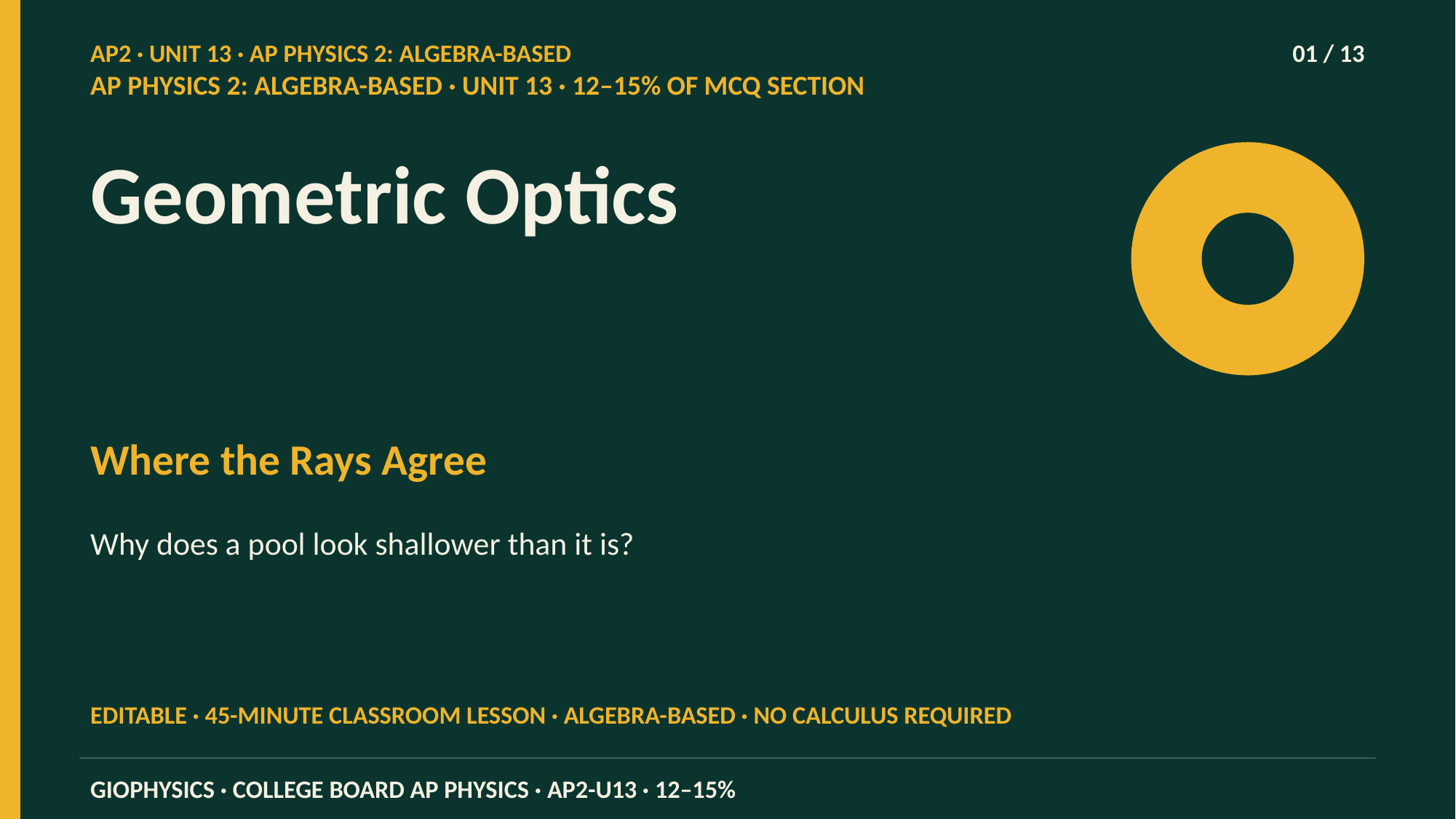

AP2 · UNIT 13 · AP PHYSICS 2: ALGEBRA-BASED
01 / 13
AP PHYSICS 2: ALGEBRA-BASED · UNIT 13 · 12–15% OF MCQ SECTION
Geometric Optics

Where the Rays Agree
Why does a pool look shallower than it is?
EDITABLE · 45-MINUTE CLASSROOM LESSON · ALGEBRA-BASED · NO CALCULUS REQUIRED

GIOPHYSICS · COLLEGE BOARD AP PHYSICS · AP2-U13 · 12–15%